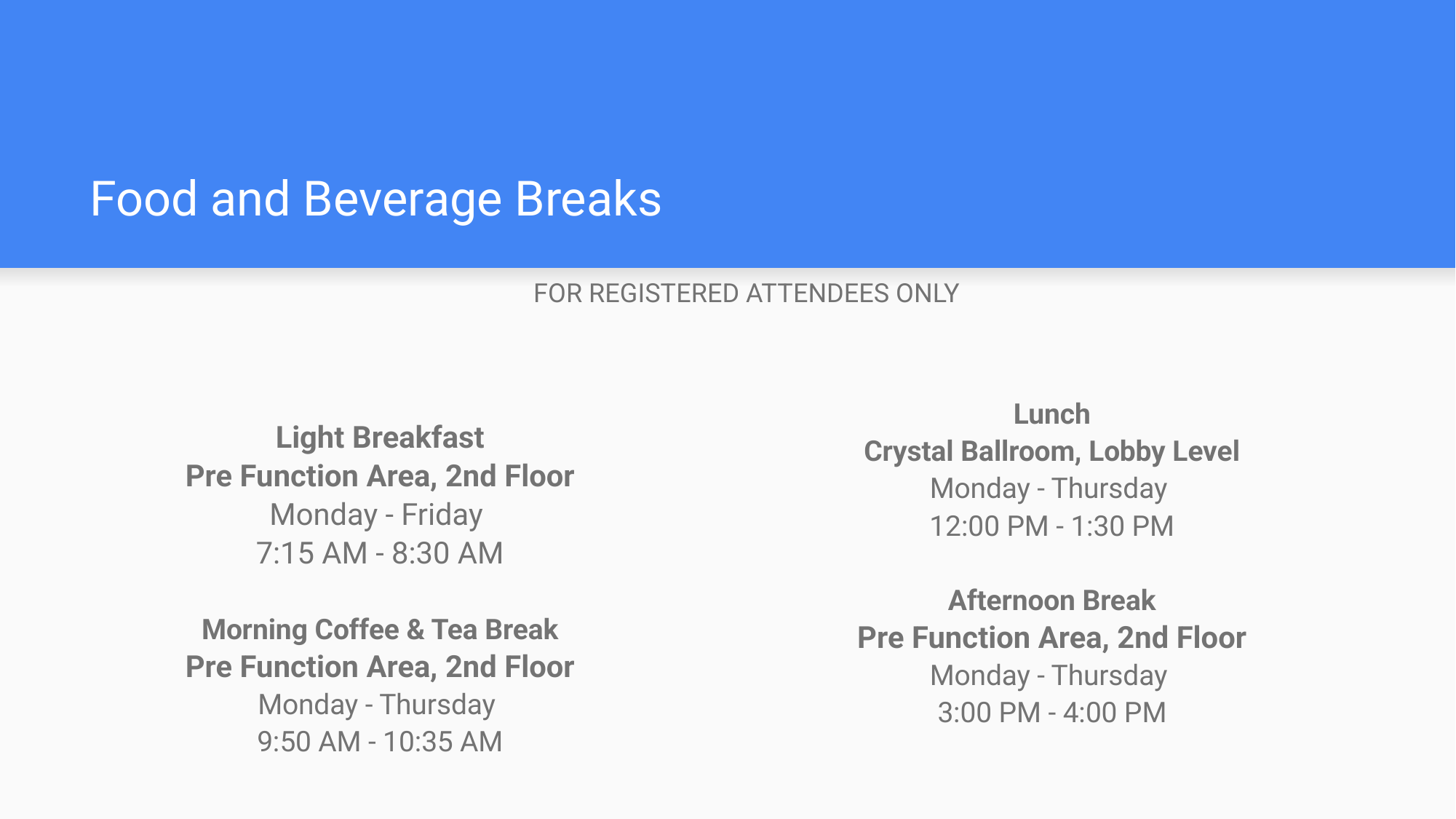

# Food and Beverage Breaks
FOR REGISTERED ATTENDEES ONLY

Light Breakfast
Pre Function Area, 2nd Floor
Monday - Friday
7:15 AM - 8:30 AM

Morning Coffee & Tea Break
Pre Function Area, 2nd Floor
Monday - Thursday
9:50 AM - 10:35 AM

Lunch
Crystal Ballroom, Lobby Level
Monday - Thursday
12:00 PM - 1:30 PM

Afternoon Break
Pre Function Area, 2nd Floor
Monday - Thursday
3:00 PM - 4:00 PM